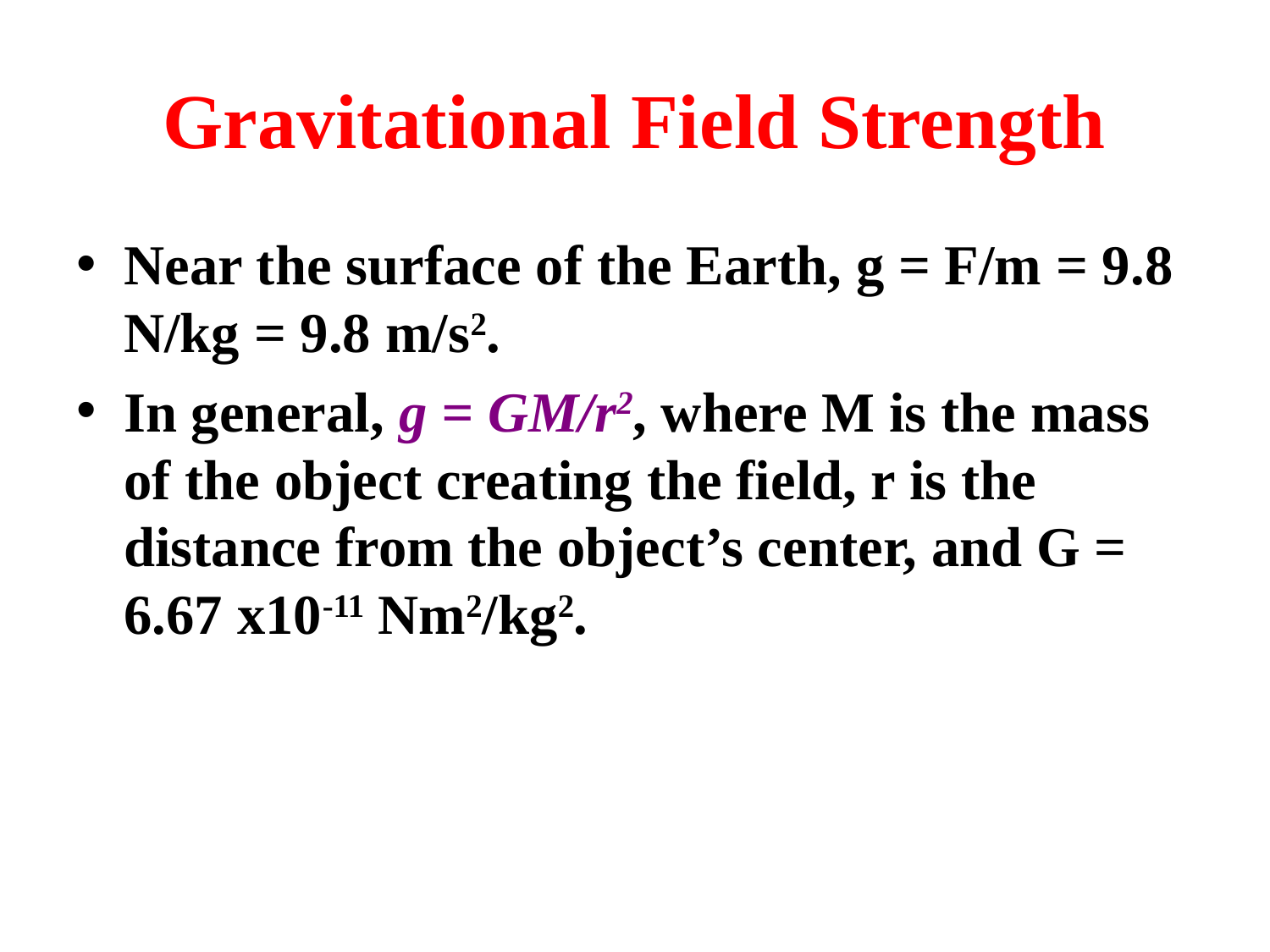

# Gravitational Field Strength
Near the surface of the Earth, g = F/m = 9.8 N/kg = 9.8 m/s2.
In general, g = GM/r2, where M is the mass of the object creating the field, r is the distance from the object’s center, and G = 6.67 x10-11 Nm2/kg2.